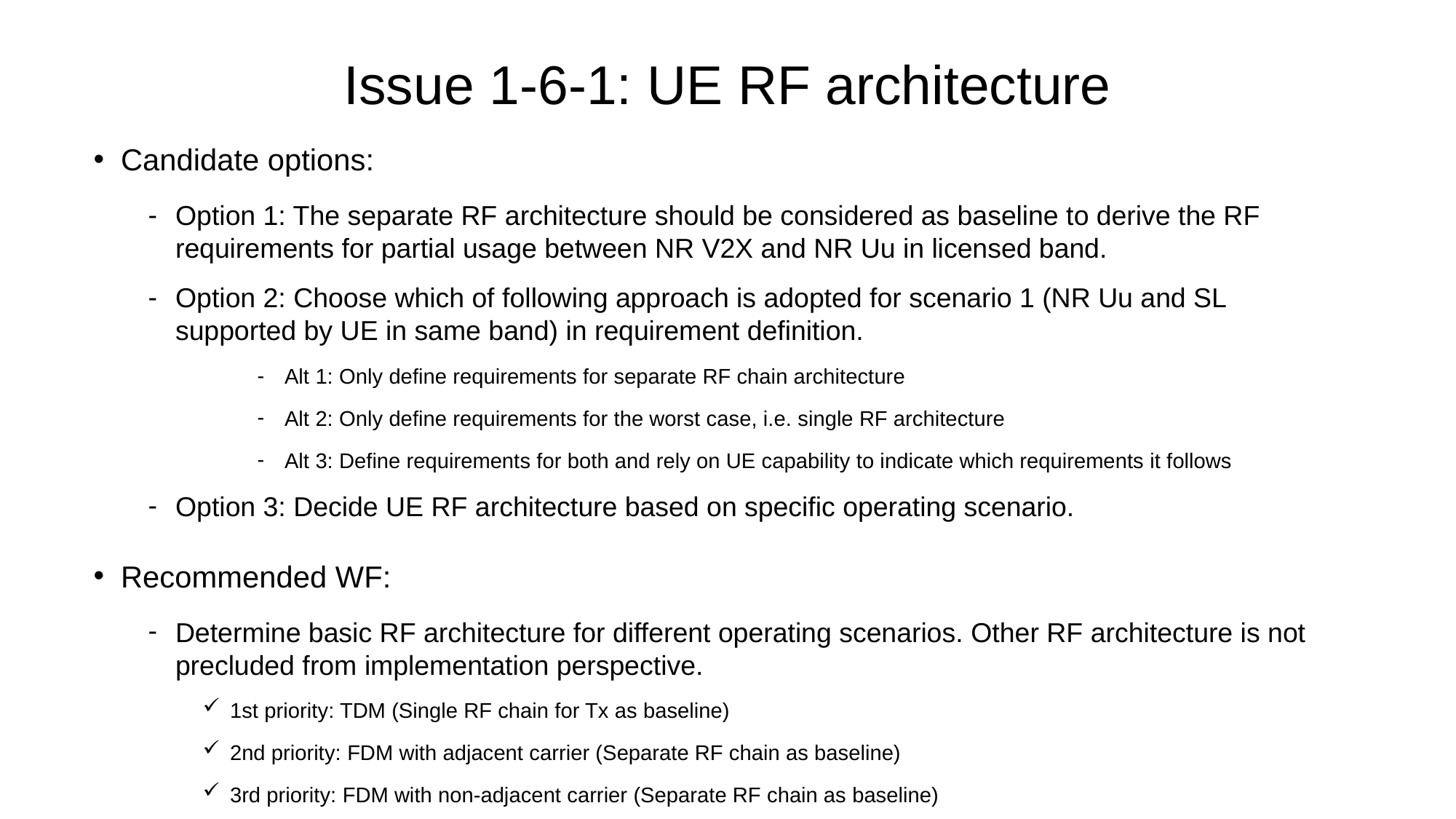

# Issue 1-6-1: UE RF architecture
Candidate options:
Option 1: The separate RF architecture should be considered as baseline to derive the RF requirements for partial usage between NR V2X and NR Uu in licensed band.
Option 2: Choose which of following approach is adopted for scenario 1 (NR Uu and SL supported by UE in same band) in requirement definition.
Alt 1: Only define requirements for separate RF chain architecture
Alt 2: Only define requirements for the worst case, i.e. single RF architecture
Alt 3: Define requirements for both and rely on UE capability to indicate which requirements it follows
Option 3: Decide UE RF architecture based on specific operating scenario.
Recommended WF:
Determine basic RF architecture for different operating scenarios. Other RF architecture is not precluded from implementation perspective.
1st priority: TDM (Single RF chain for Tx as baseline)
2nd priority: FDM with adjacent carrier (Separate RF chain as baseline)
3rd priority: FDM with non-adjacent carrier (Separate RF chain as baseline)